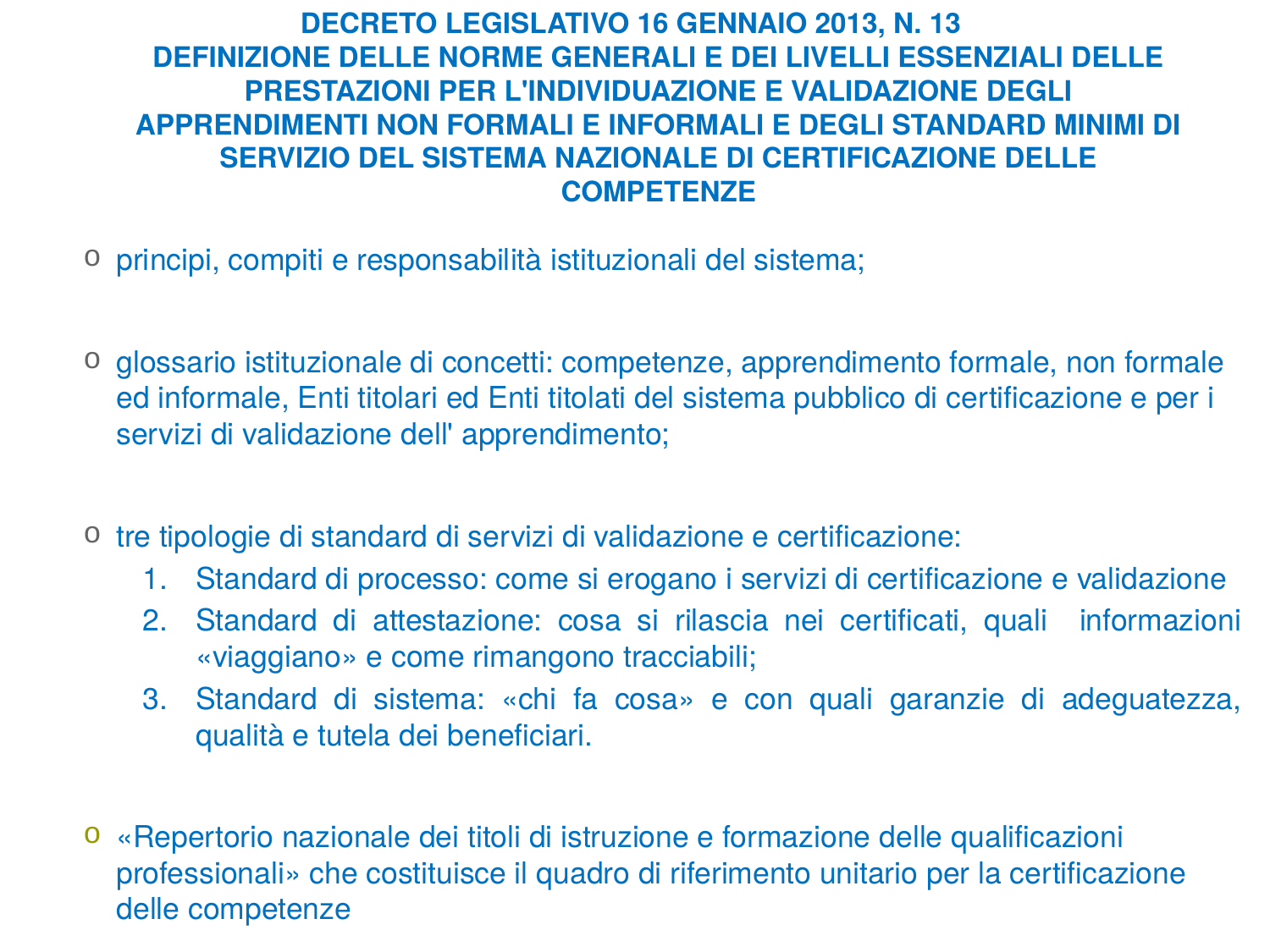

# DECRETO LEGISLATIVO 16 gennaio 2013, n. 13 Definizione delle norme generali e dei livelli essenziali delle prestazioni per l'individuazione e validazione degli apprendimenti non formali e informali e degli standard minimi di servizio del sistema nazionale di certificazione delle competenze

principi, compiti e responsabilità istituzionali del sistema;

glossario istituzionale di concetti: competenze, apprendimento formale, non formale ed informale, Enti titolari ed Enti titolati del sistema pubblico di certificazione e per i servizi di validazione dell' apprendimento;

tre tipologie di standard di servizi di validazione e certificazione:
Standard di processo: come si erogano i servizi di certificazione e validazione
Standard di attestazione: cosa si rilascia nei certificati, quali  informazioni «viaggiano» e come rimangono tracciabili;
Standard di sistema: «chi fa cosa» e con quali garanzie di adeguatezza, qualità e tutela dei beneficiari.

«Repertorio nazionale dei titoli di istruzione e formazione delle qualificazioni professionali» che costituisce il quadro di riferimento unitario per la certificazione delle competenze